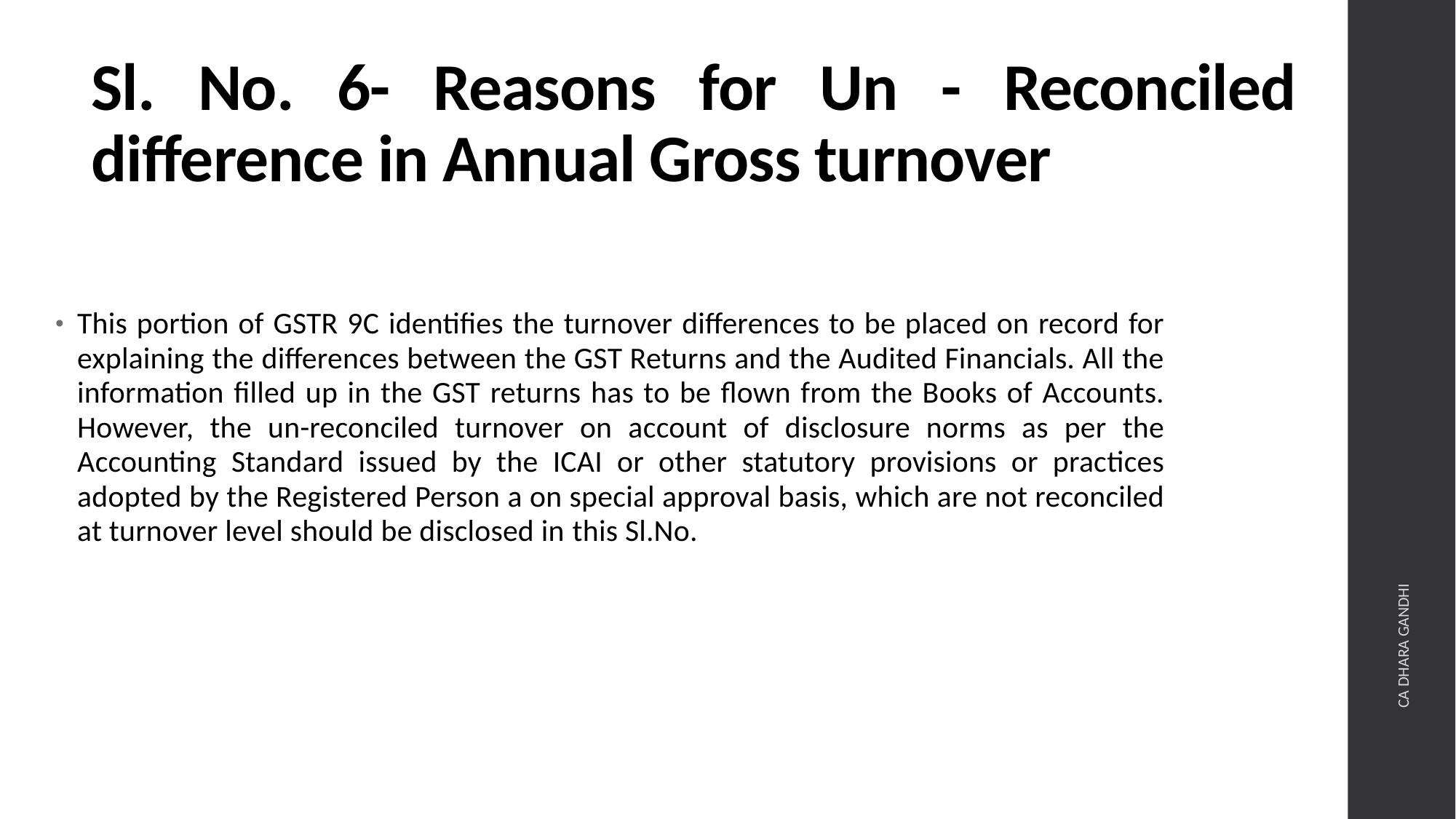

# Sl. No. 6- Reasons for Un - Reconciled difference in Annual Gross turnover
This portion of GSTR 9C identifies the turnover differences to be placed on record for explaining the differences between the GST Returns and the Audited Financials. All the information filled up in the GST returns has to be flown from the Books of Accounts. However, the un-reconciled turnover on account of disclosure norms as per the Accounting Standard issued by the ICAI or other statutory provisions or practices adopted by the Registered Person a on special approval basis, which are not reconciled at turnover level should be disclosed in this Sl.No.

CA DHARA GANDHI